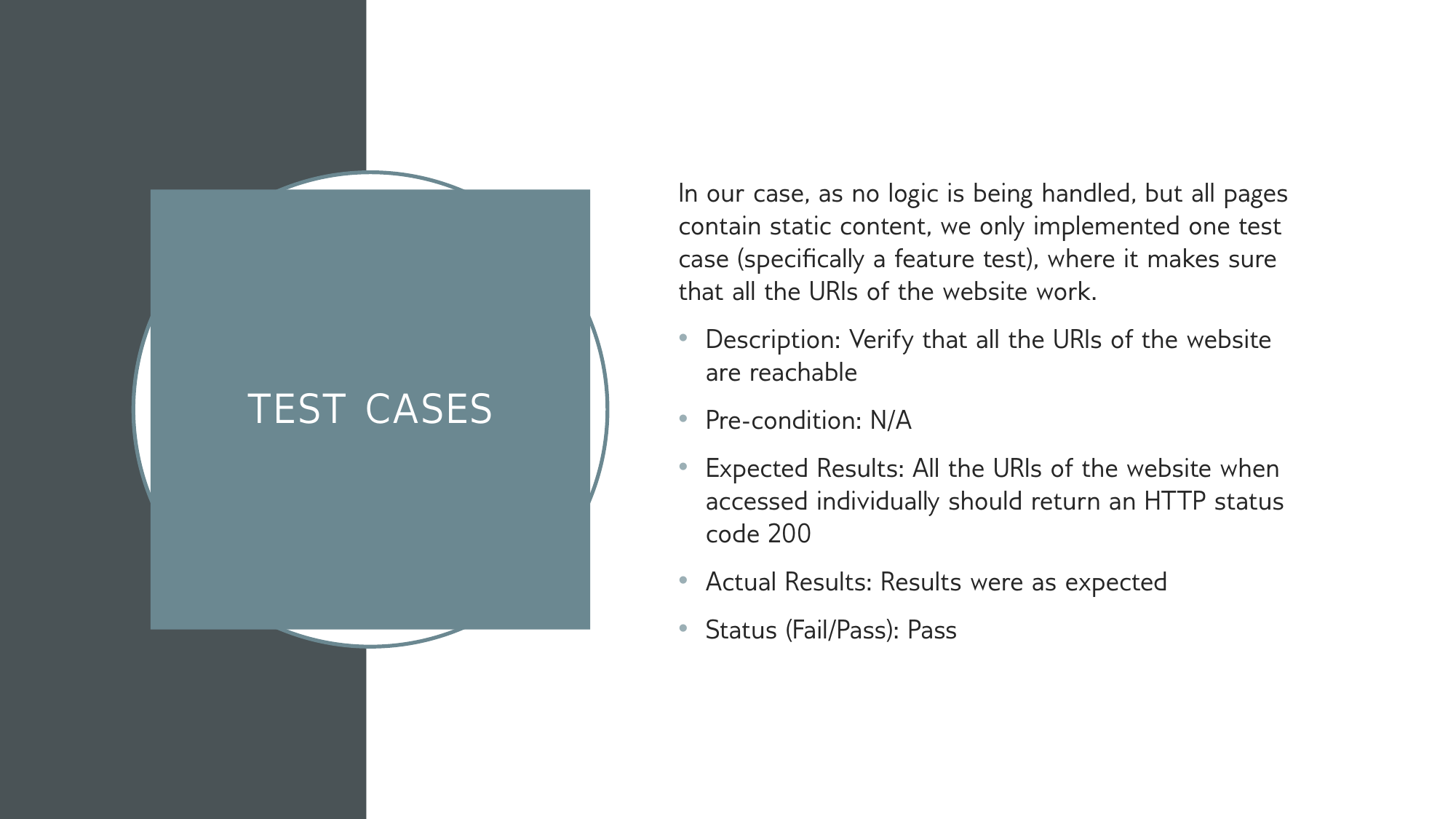

In our case, as no logic is being handled, but all pages contain static content, we only implemented one test case (specifically a feature test), where it makes sure that all the URIs of the website work.
Description: Verify that all the URIs of the website are reachable
Pre-condition: N/A
Expected Results: All the URIs of the website when accessed individually should return an HTTP status code 200
Actual Results: Results were as expected
Status (Fail/Pass): Pass

# Test Cases